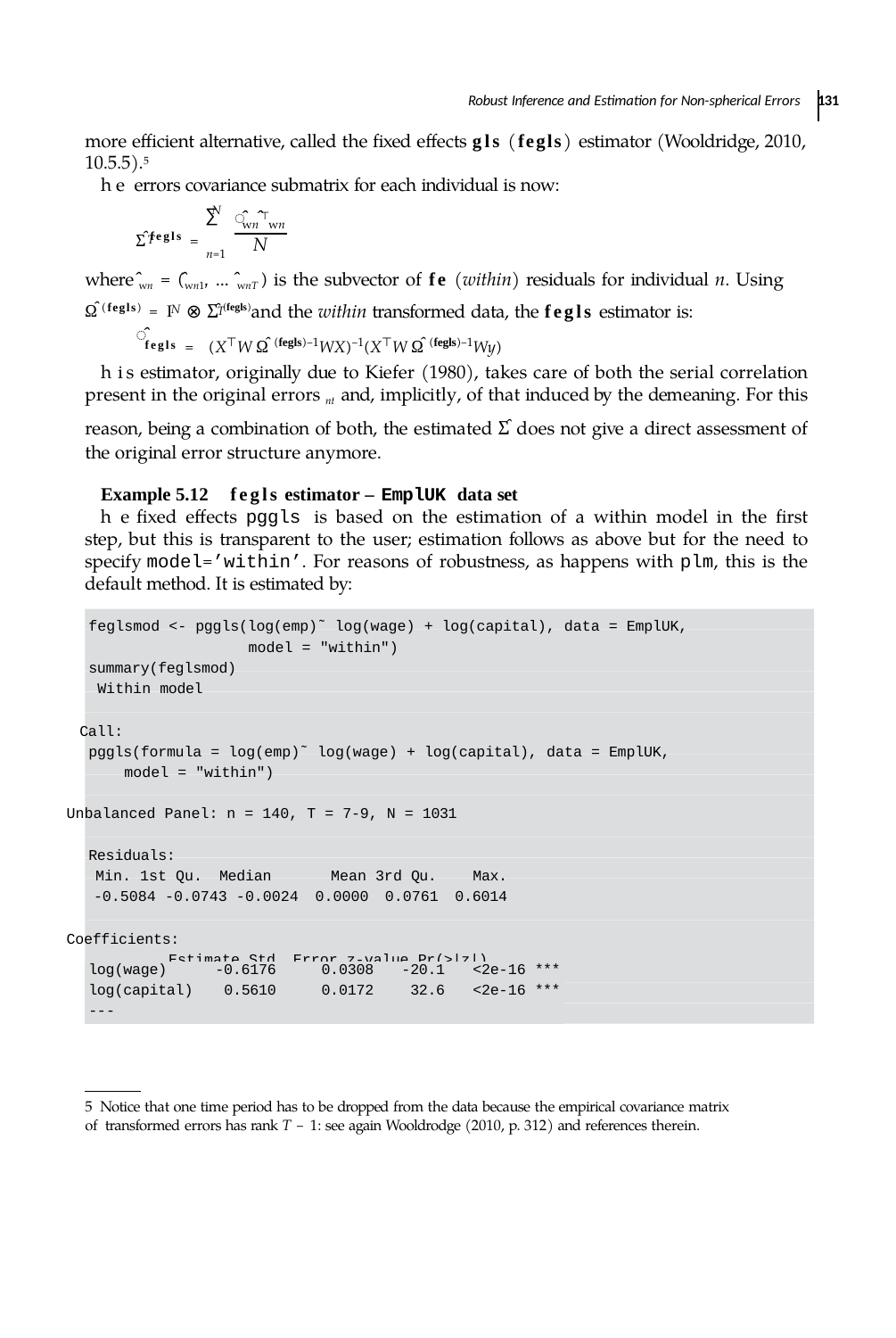

Robust Inference and Estimation for Non-spherical Errors  131

more eﬃcient alternative, called the ﬁxed effects gls (fegls) estimator (Wooldridge, 2010, 10.5.5).5
he errors covariance submatrix for each individual is now:

N
∑
̂  ̂⊤
Σ̂ fegls =
wn wn
T
N

n=1
where ̂wn = (̂wn1, … ̂wnT ) is the subvector of fe (within) residuals for individual n. Using
Ω̂ (fegls) = I
⊗ Σ̂ (fegls)and the within transformed data, the fegls estimator is:
N
T
= (X⊤W Ω̂ (fegls)–1WX)–1(X⊤W Ω̂ (fegls)–1Wy)
̂
fegls
his estimator, originally due to Kiefer (1980), takes care of both the serial correlation present in the original errors nt  and, implicitly, of that induced by the demeaning. For this reason, being a combination of both, the estimated Σ̂ does not give a direct assessment of the original error structure anymore.

Example 5.12  fegls estimator – EmplUK data set
he ﬁxed effects pggls is based on the estimation of a within model in the ﬁrst step, but this is transparent to the user; estimation follows as above but for the need to specify model=’within’. For reasons of robustness, as happens with plm, this is the default method. It is estimated by:

feglsmod <- pggls(log(emp) ̃ log(wage) + log(capital), data = EmplUK, model = "within")
summary(feglsmod) Within model

Call:
pggls(formula = log(emp) ̃ log(wage) + log(capital), data = EmplUK, model = "within")
Unbalanced Panel: n = 140, T = 7-9, N = 1031 Residuals:
Min. 1st Qu. Median	Mean 3rd Qu.	Max.
-0.5084 -0.0743 -0.0024 0.0000 0.0761 0.6014

Coefficients:
Estimate Std. Error z-value Pr(>|z|)

| log(wage) | -0.6176 | 0.0308 | -20.1 | <2e-16 \*\*\* |
| --- | --- | --- | --- | --- |
| log(capital) | 0.5610 | 0.0172 | 32.6 | <2e-16 \*\*\* |
| --- |  |  |  |  |

5 Notice that one time period has to be dropped from the data because the empirical covariance matrix of transformed errors has rank T – 1: see again Wooldrodge (2010, p. 312) and references therein.